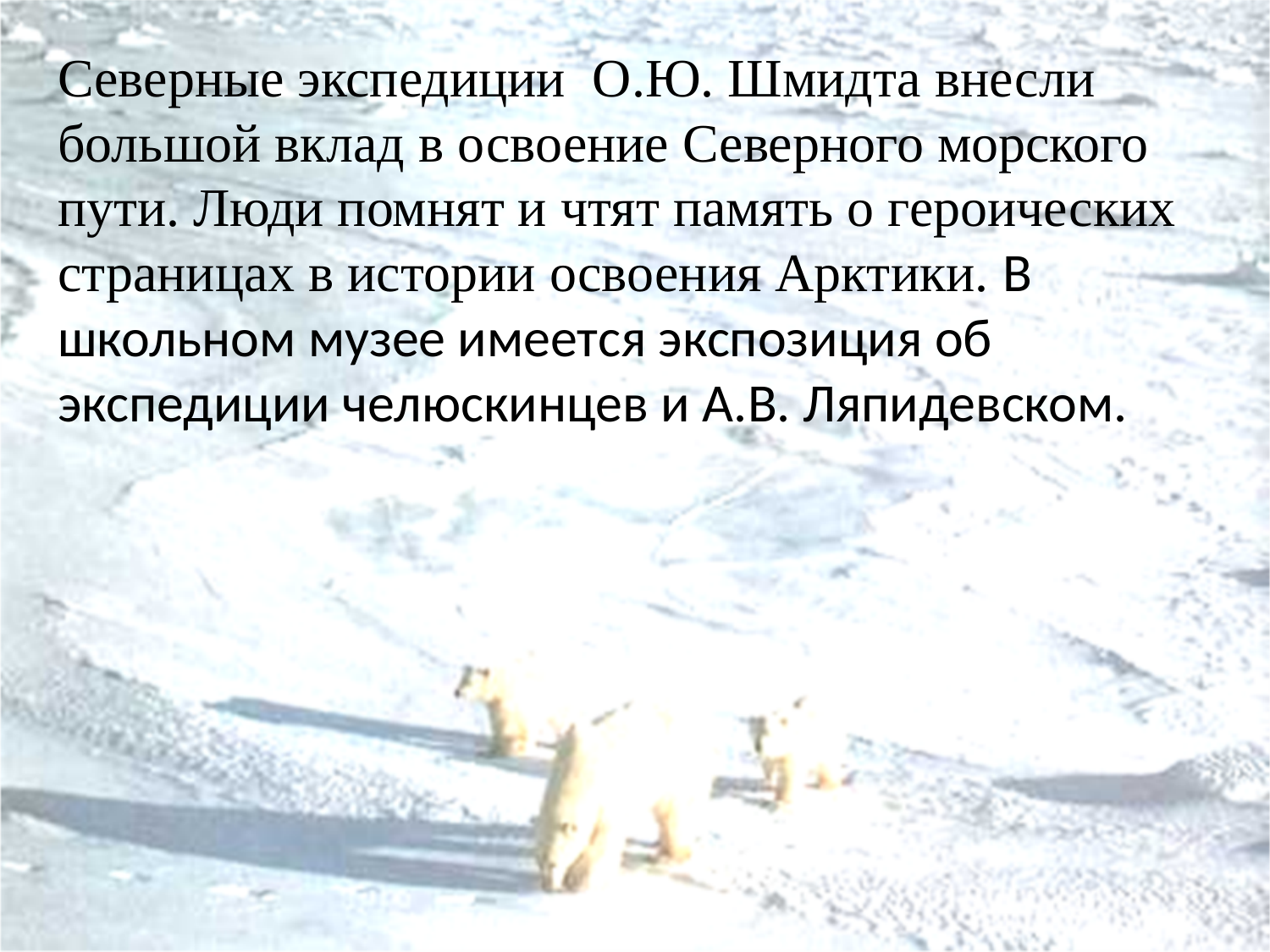

Северные экспедиции  О.Ю. Шмидта внесли большой вклад в освоение Северного морского пути. Люди помнят и чтят память о героических страницах в истории освоения Арктики. В школьном музее имеется экспозиция об экспедиции челюскинцев и А.В. Ляпидевском.